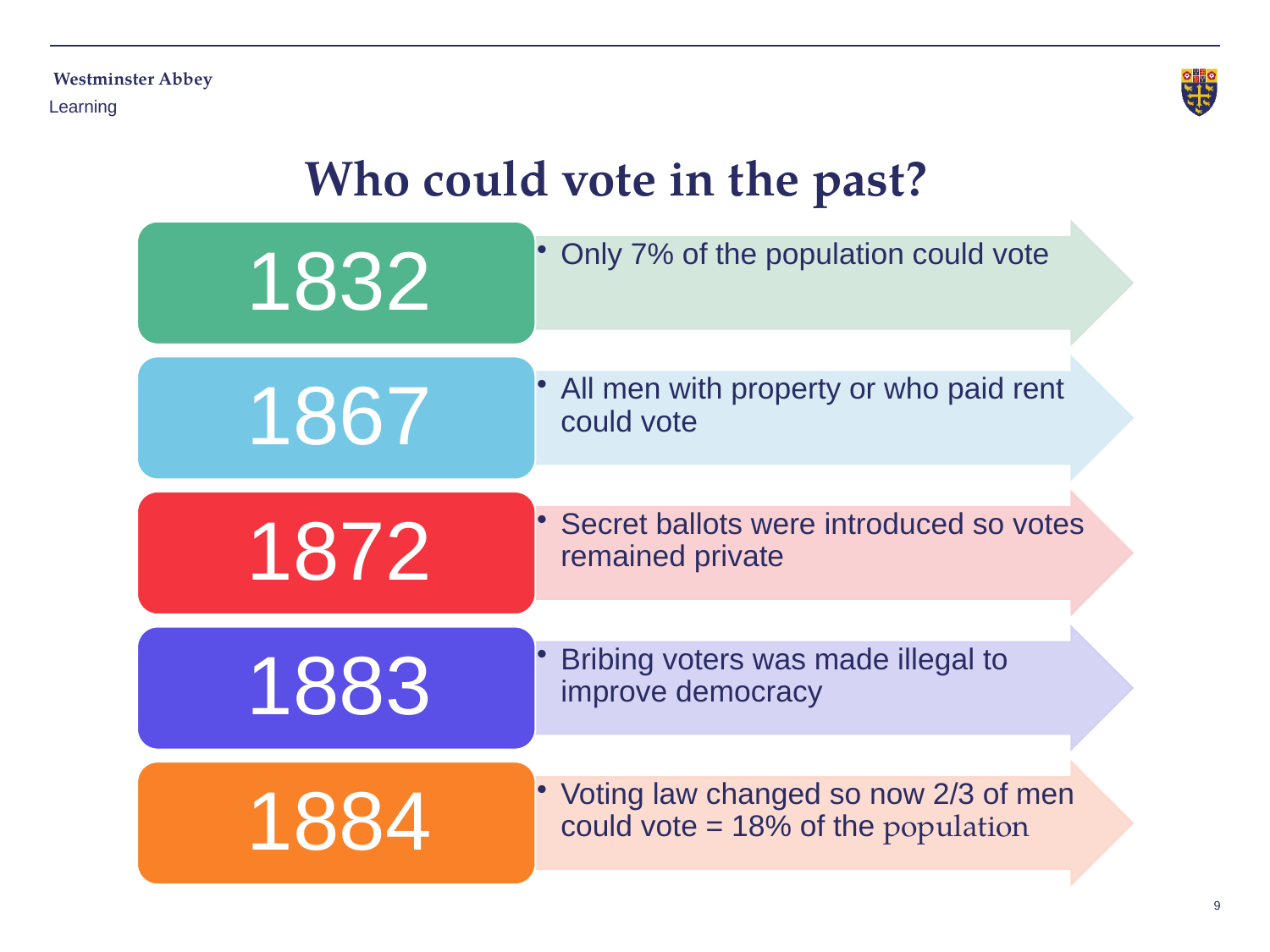

Learning
# Who could vote in the past?
Only 7% of the population could vote
1832
All men with property or who paid rent could vote
1867
Secret ballots were introduced so votes remained private
1872
Bribing voters was made illegal to improve democracy
1883
Voting law changed so now 2/3 of men could vote = 18% of the population
1884
9